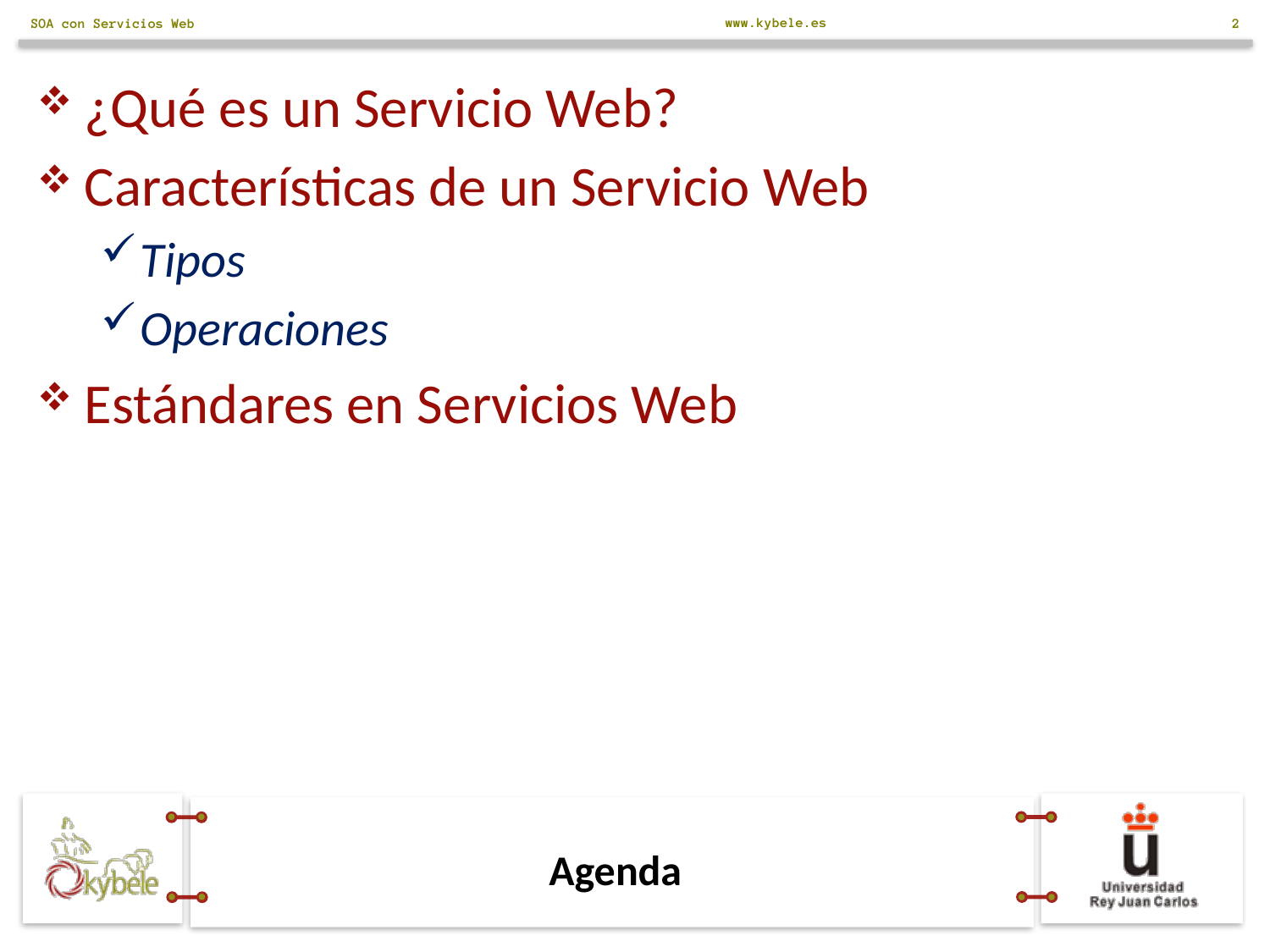

SOA con Servicios Web
2
¿Qué es un Servicio Web?
Características de un Servicio Web
Tipos
Operaciones
Estándares en Servicios Web
# Agenda